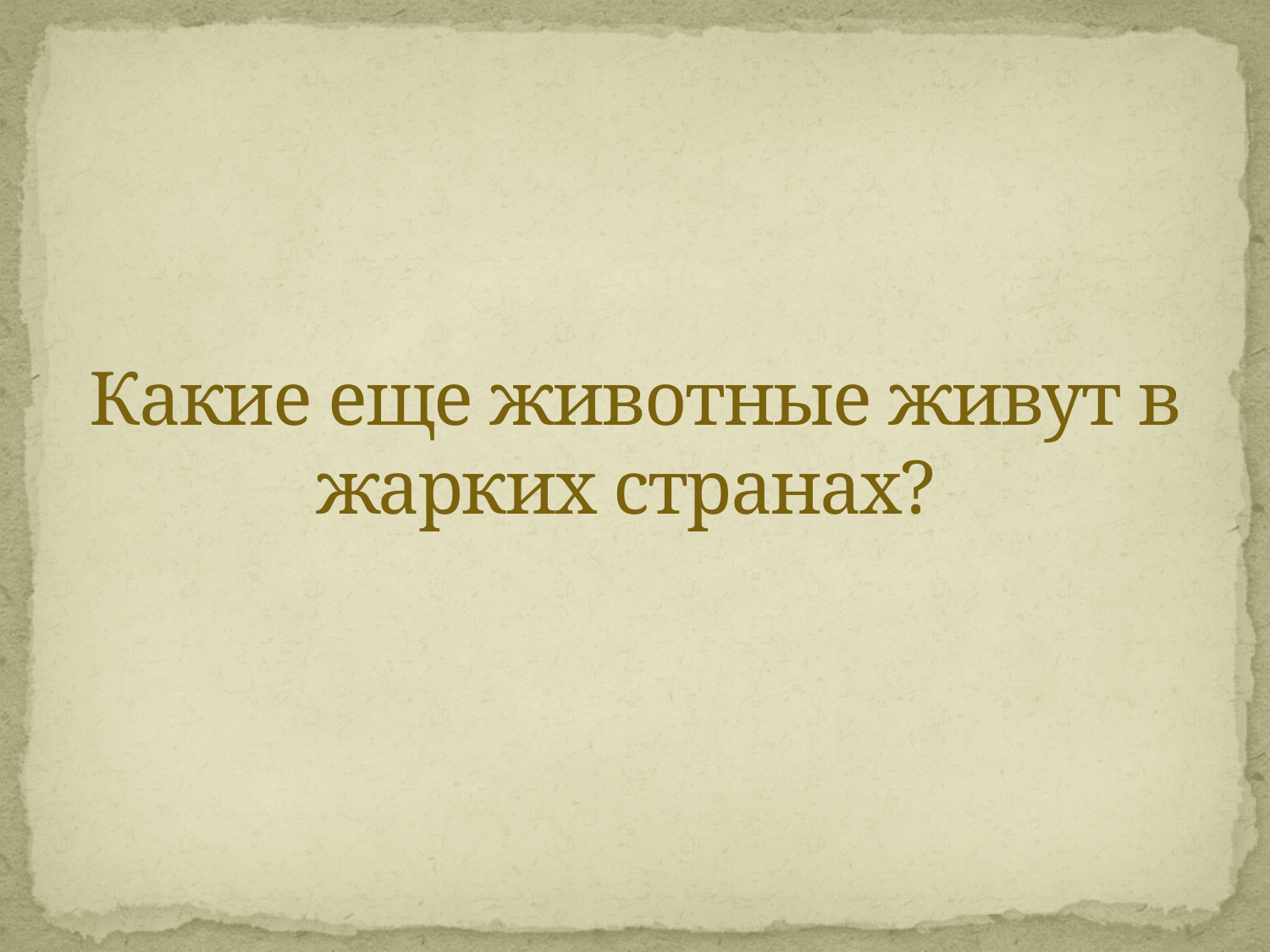

# Какие еще животные живут в жарких странах?